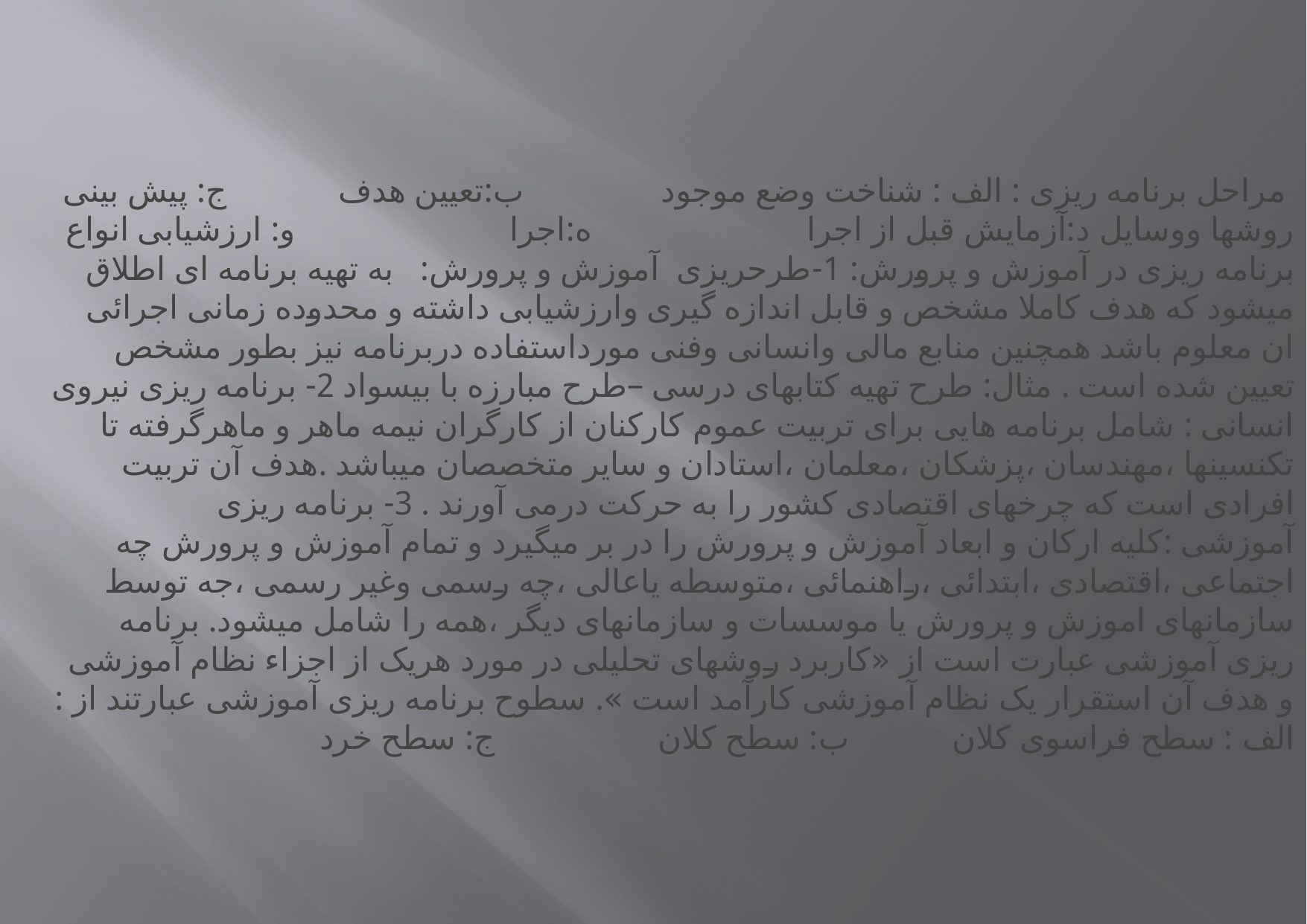

مراحل برنامه ریزی : الف : شناخت وضع موجود                ب:تعیین هدف             ج: پیش بینی روشها ووسایل د:آزمایش قبل از اجرا                         ه:اجرا                         و: ارزشیابی انواع برنامه ریزی در آموزش و پرورش: 1-طرحریزی  آموزش و پرورش:   به تهیه برنامه ای اطلاق میشود که هدف کاملا مشخص و قابل اندازه گیری وارزشیابی داشته و محدوده زمانی اجرائی ان معلوم باشد همچنین منابع مالی وانسانی وفنی مورداستفاده دربرنامه نیز بطور مشخص تعیین شده است . مثال: طرح تهیه کتابهای درسی –طرح مبارزه با بیسواد 2- برنامه ریزی نیروی انسانی : شامل برنامه هایی برای تربیت عموم کارکنان از کارگران نیمه ماهر و ماهرگرفته تا تکنسینها ،مهندسان ،پزشکان ،معلمان ،استادان و سایر متخصصان میباشد .هدف آن تربیت افرادی است که چرخهای اقتصادی کشور را به حرکت درمی آورند . 3- برنامه ریزی آموزشی :کلیه ارکان و ابعاد آموزش و پرورش را در بر میگیرد و تمام آموزش و پرورش چه اجتماعی ،اقتصادی ،ابتدائی ،راهنمائی ،متوسطه یاعالی ،چه رسمی وغیر رسمی ،جه توسط سازمانهای اموزش و پرورش یا موسسات و سازمانهای دیگر ،همه را شامل میشود. برنامه ریزی آموزشی عبارت است از «کاربرد روشهای تحلیلی در مورد هریک از اجزاء نظام آموزشی و هدف آن استقرار یک نظام آموزشی کارآمد است ». سطوح برنامه ریزی آموزشی عبارتند از : الف : سطح فراسوی کلان            ب: سطح کلان                   ج: سطح خرد